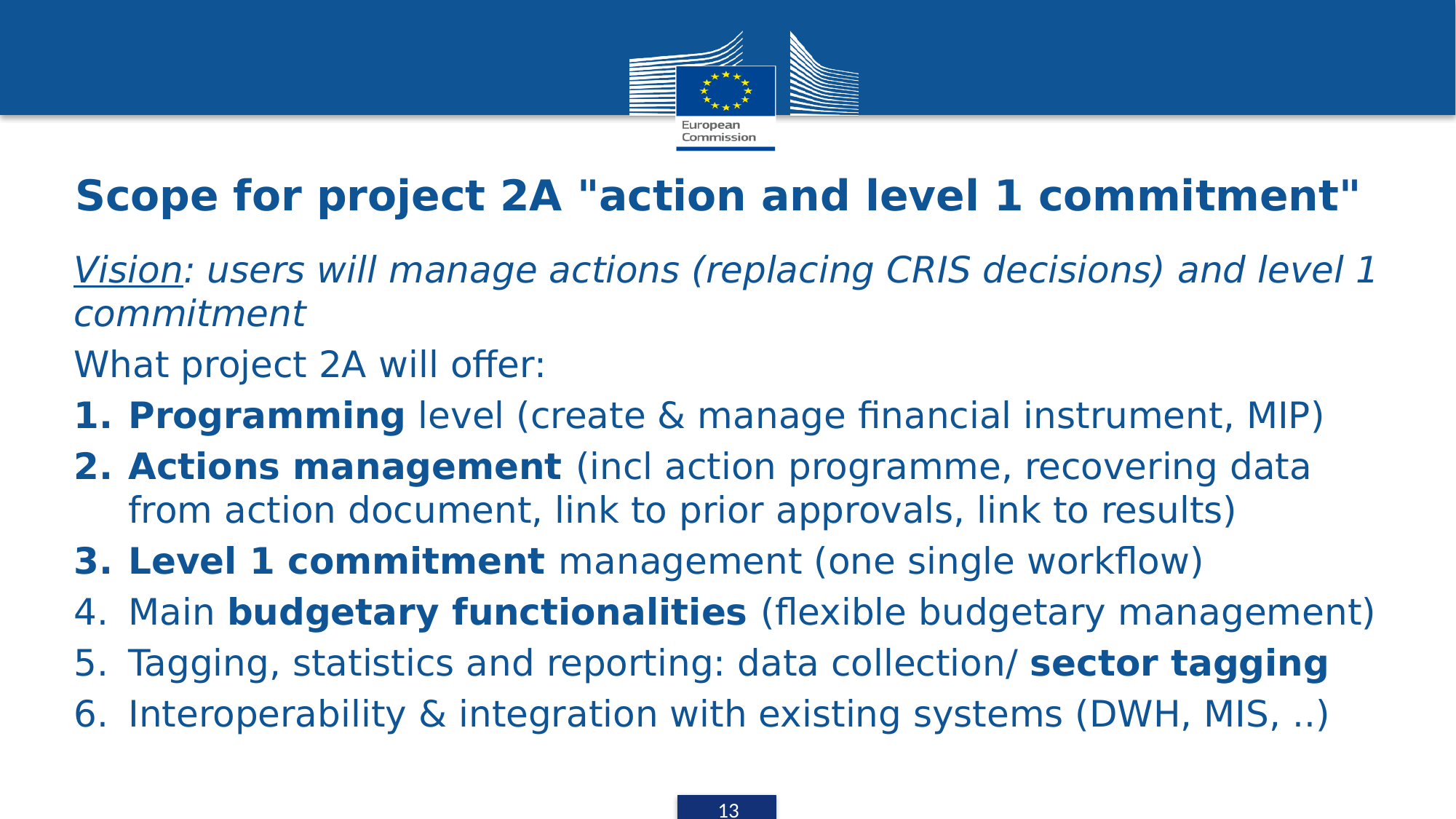

# Scope for project 2A "action and level 1 commitment"
Vision: users will manage actions (replacing CRIS decisions) and level 1 commitment
What project 2A will offer:
Programming level (create & manage financial instrument, MIP)
Actions management (incl action programme, recovering data from action document, link to prior approvals, link to results)
Level 1 commitment management (one single workflow)
Main budgetary functionalities (flexible budgetary management)
Tagging, statistics and reporting: data collection/ sector tagging
Interoperability & integration with existing systems (DWH, MIS, ..)

13